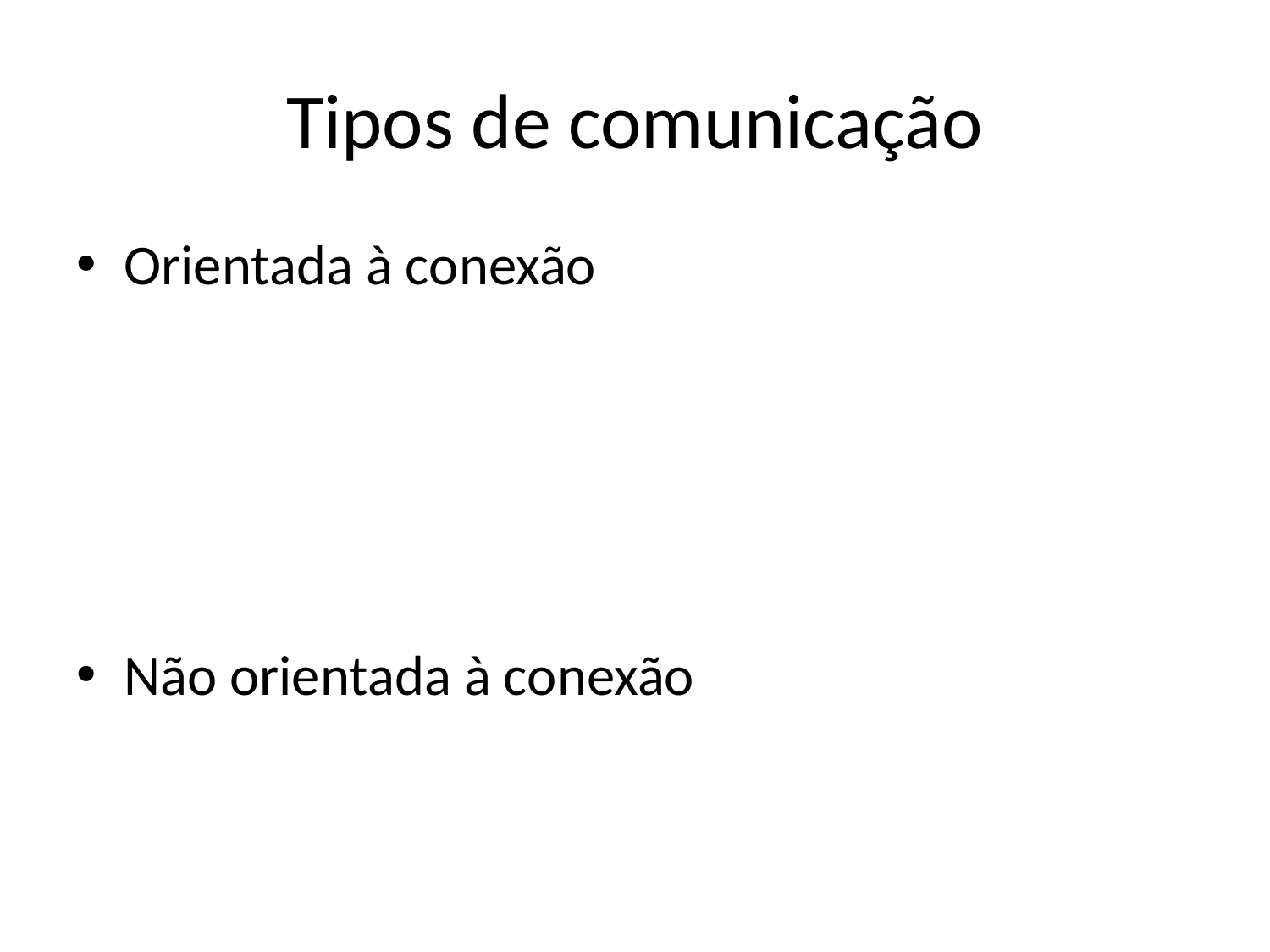

# Tipos de comunicação
Orientada à conexão

Não orientada à conexão